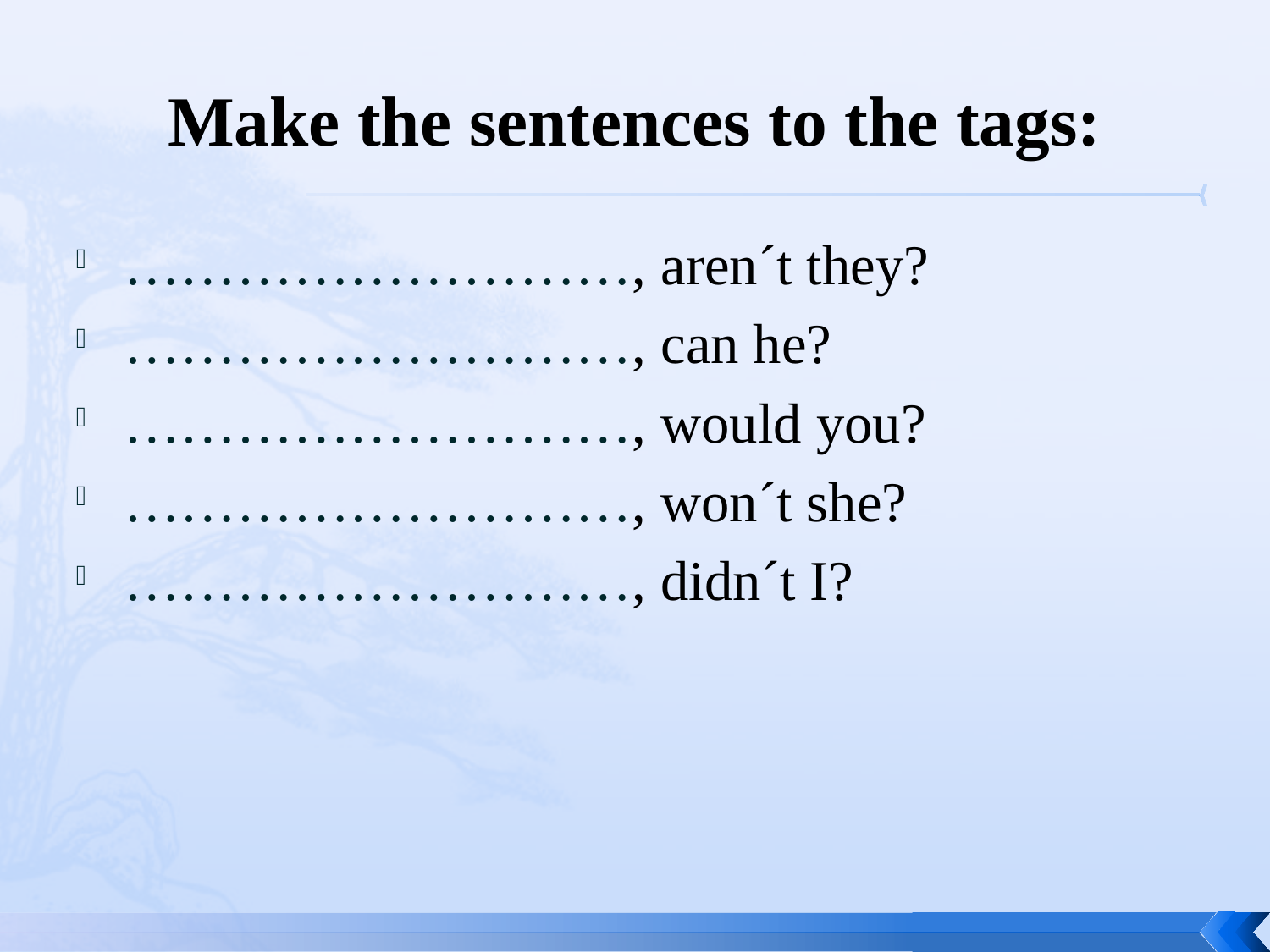

# Make the sentences to the tags:
………………………, aren´t they?
………………………, can he?
………………………, would you?
………………………, won´t she?
………………………, didn´t I?